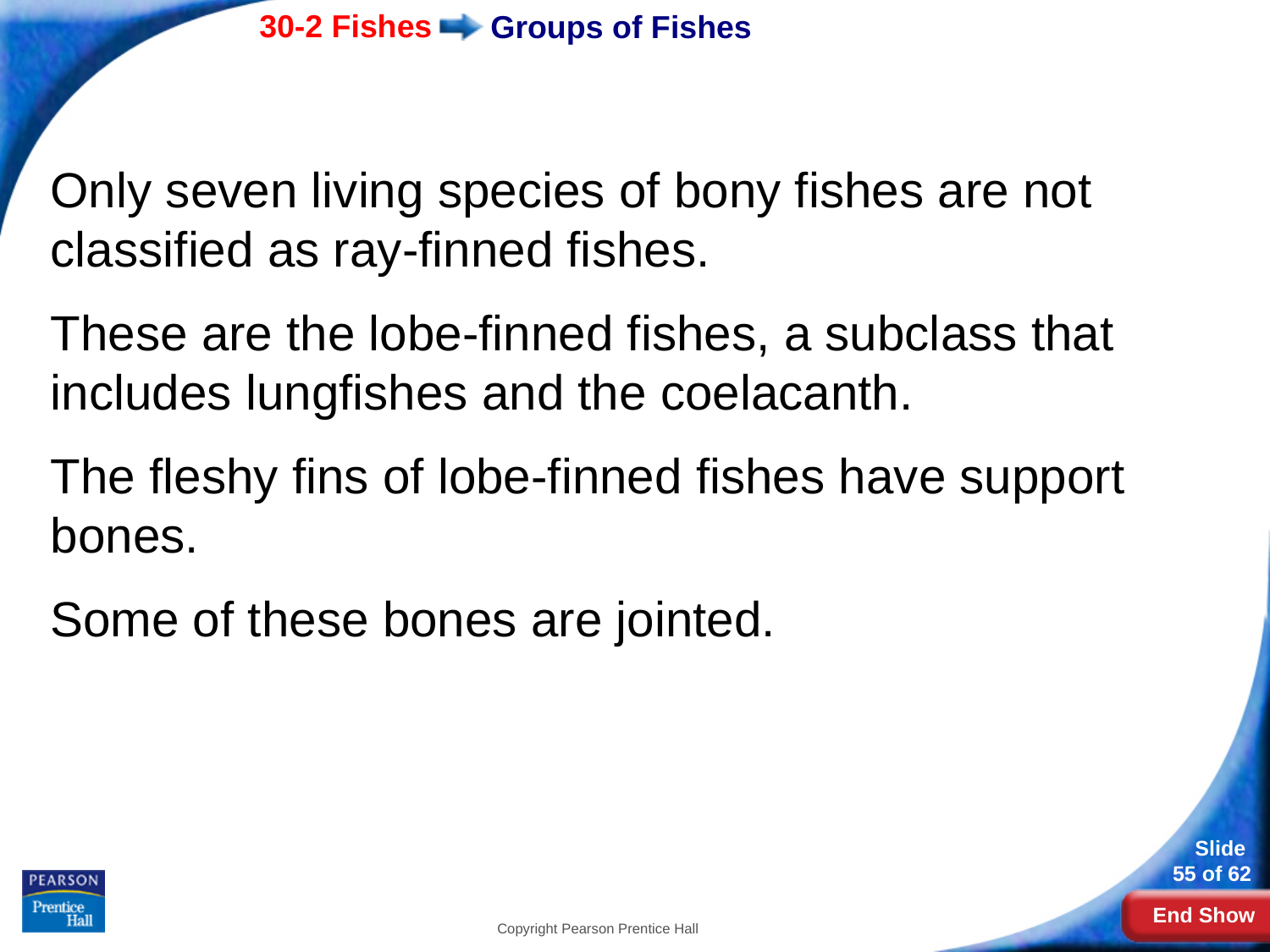

# Groups of Fishes
Only seven living species of bony fishes are not classified as ray-finned fishes.
These are the lobe-finned fishes, a subclass that includes lungfishes and the coelacanth.
The fleshy fins of lobe-finned fishes have support bones.
Some of these bones are jointed.
Copyright Pearson Prentice Hall